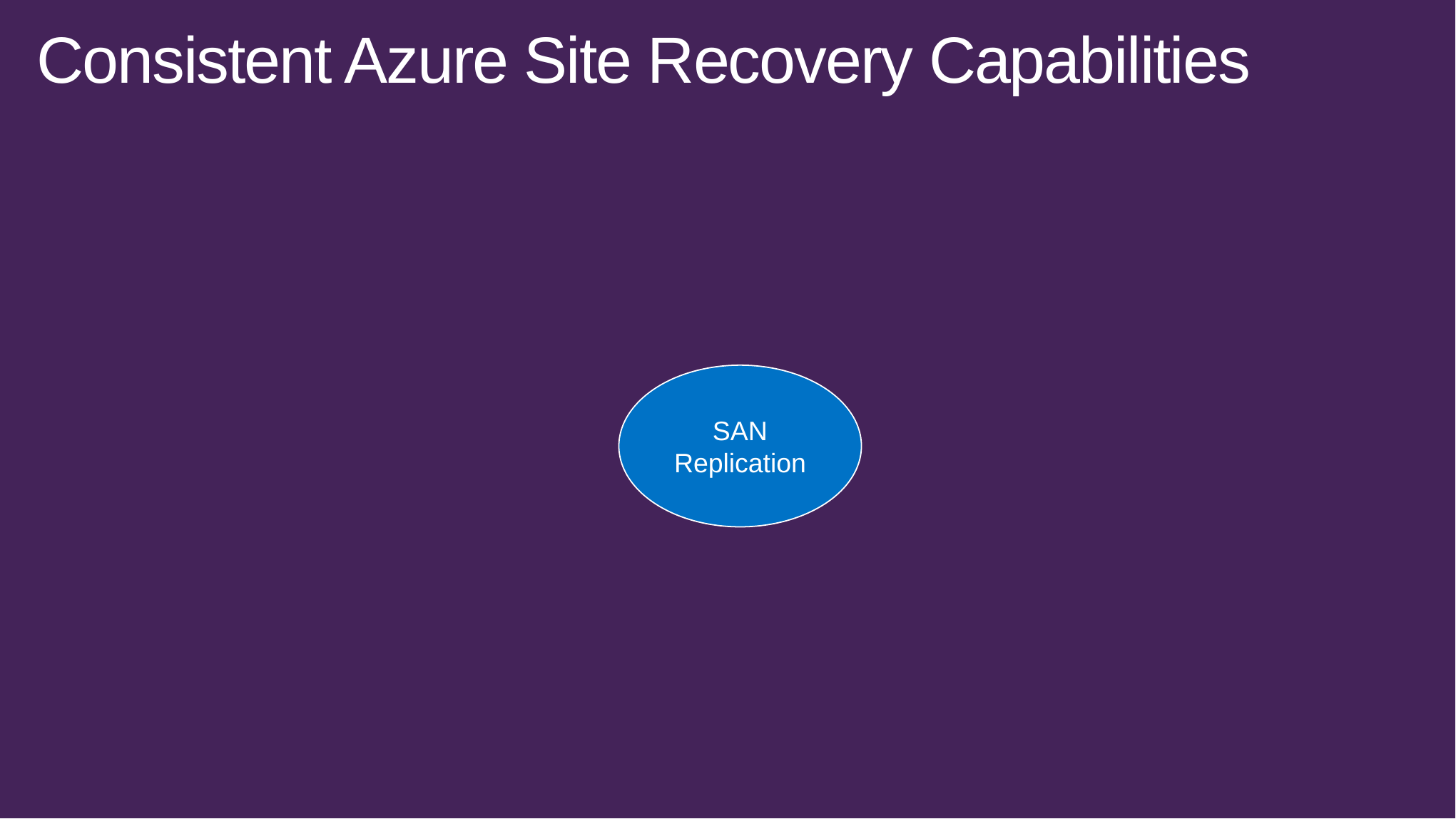

# Consistent Azure Site Recovery Capabilities
SAN Replication